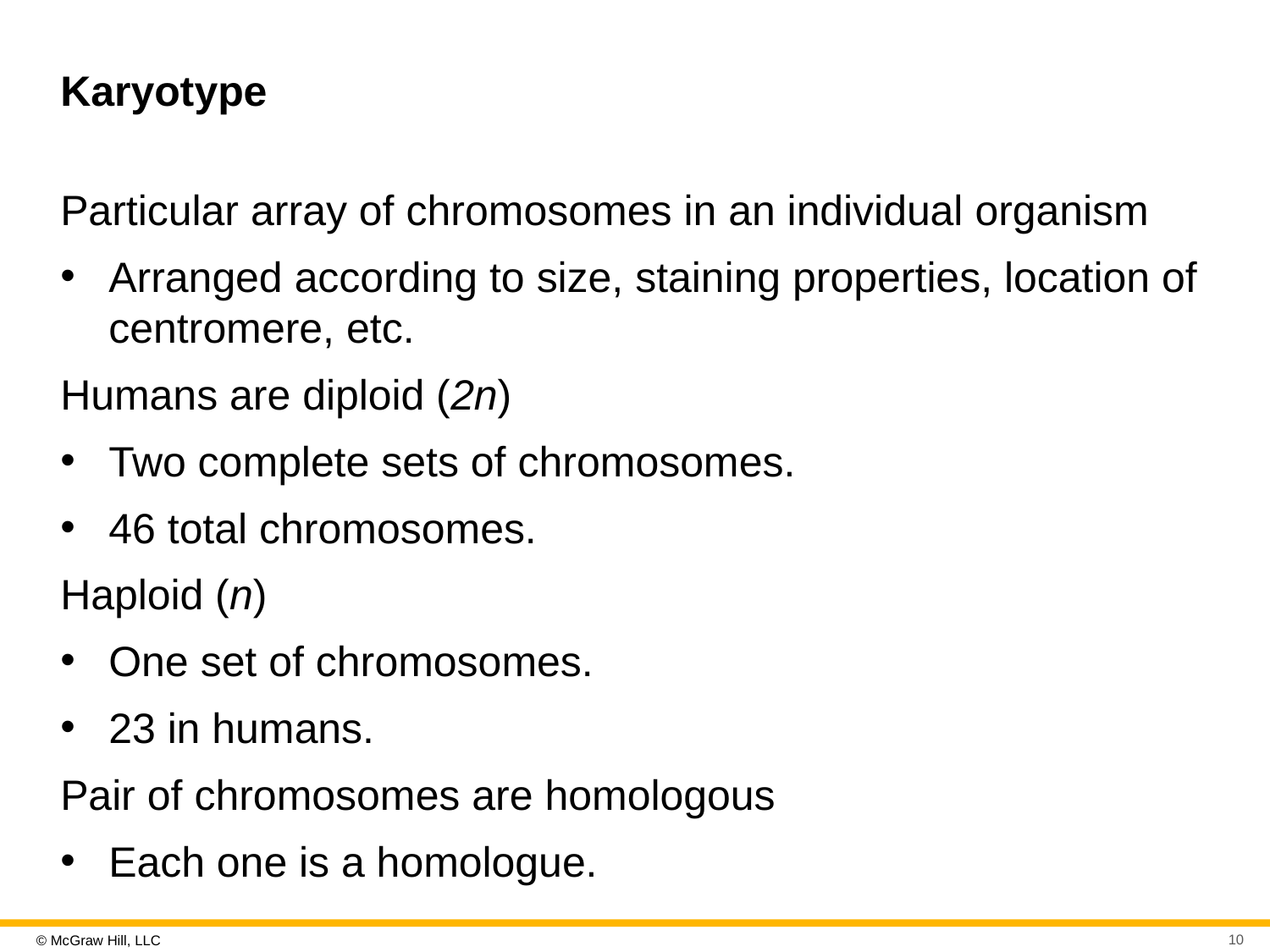

# Karyotype
Particular array of chromosomes in an individual organism
Arranged according to size, staining properties, location of centromere, etc.
Humans are diploid (2n)
Two complete sets of chromosomes.
46 total chromosomes.
Haploid (n)
One set of chromosomes.
23 in humans.
Pair of chromosomes are homologous
Each one is a homologue.
10